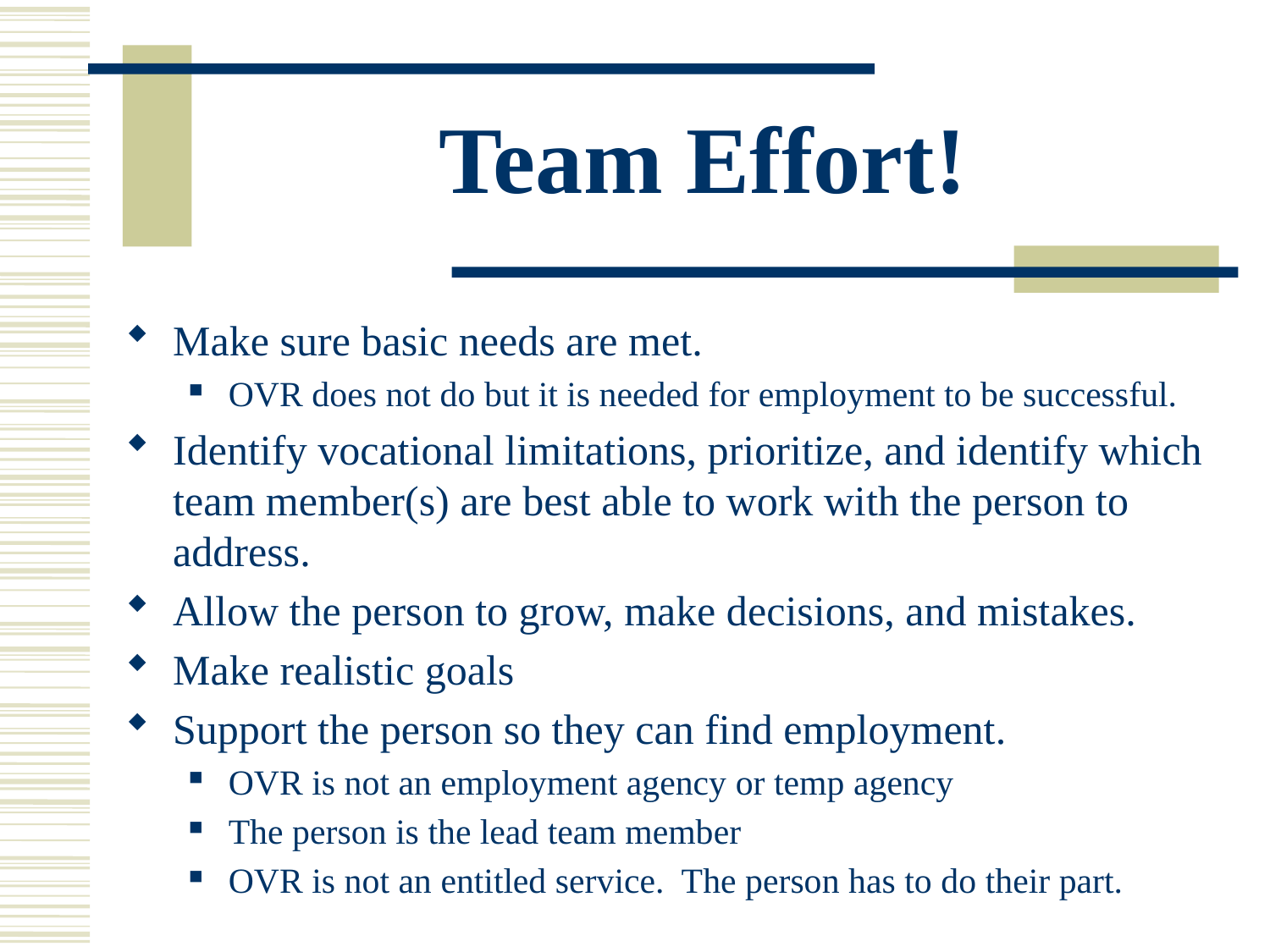

# Team Effort!
Make sure basic needs are met.
OVR does not do but it is needed for employment to be successful.
Identify vocational limitations, prioritize, and identify which team member(s) are best able to work with the person to address.
Allow the person to grow, make decisions, and mistakes.
Make realistic goals
Support the person so they can find employment.
OVR is not an employment agency or temp agency
The person is the lead team member
OVR is not an entitled service.  The person has to do their part.